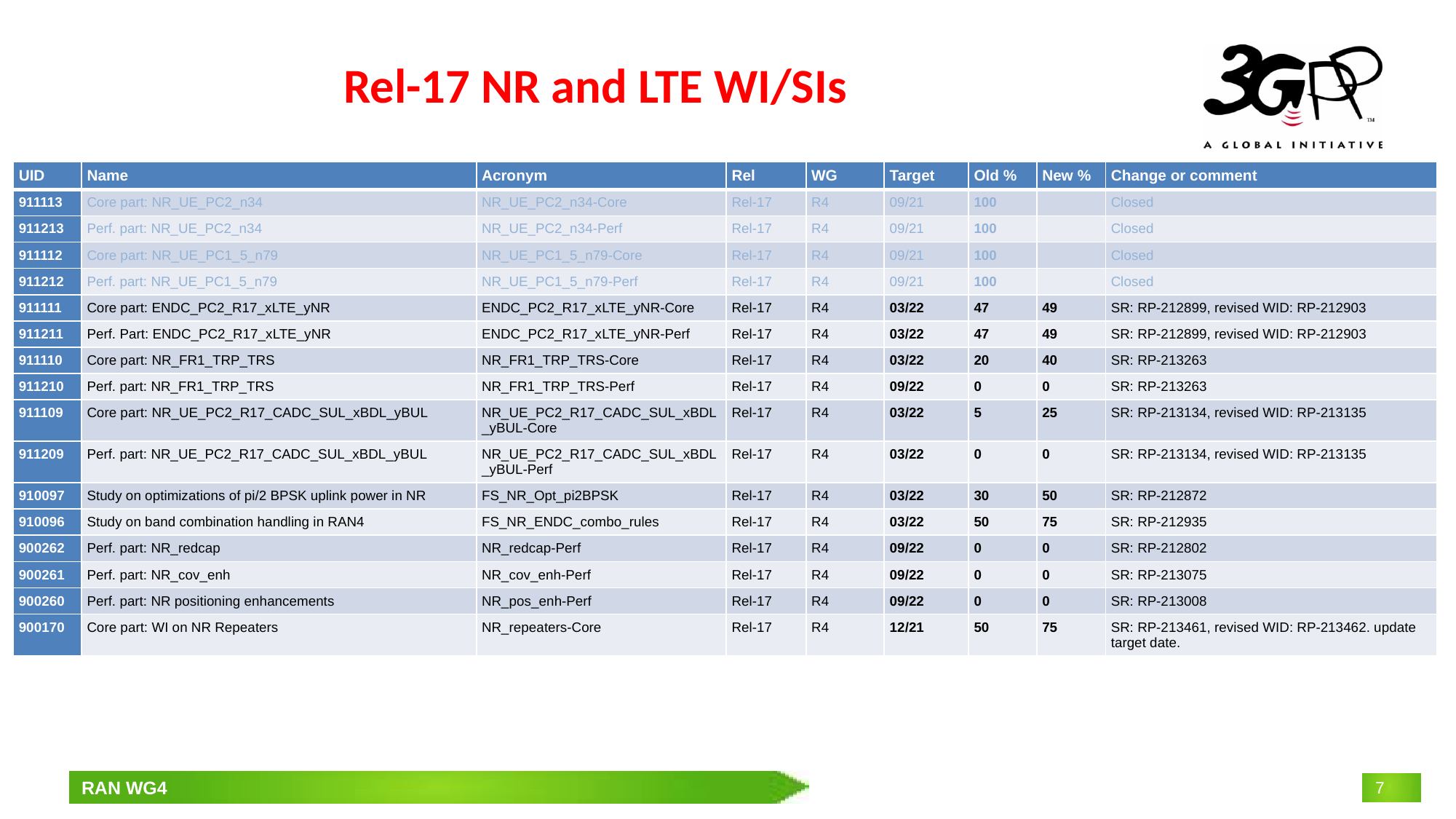

# Rel-17 NR and LTE WI/SIs
| UID | Name | Acronym | Rel | WG | Target | Old % | New % | Change or comment |
| --- | --- | --- | --- | --- | --- | --- | --- | --- |
| 911113 | Core part: NR\_UE\_PC2\_n34 | NR\_UE\_PC2\_n34-Core | Rel-17 | R4 | 09/21 | 100 |  | Closed |
| 911213 | Perf. part: NR\_UE\_PC2\_n34 | NR\_UE\_PC2\_n34-Perf | Rel-17 | R4 | 09/21 | 100 |  | Closed |
| 911112 | Core part: NR\_UE\_PC1\_5\_n79 | NR\_UE\_PC1\_5\_n79-Core | Rel-17 | R4 | 09/21 | 100 |  | Closed |
| 911212 | Perf. part: NR\_UE\_PC1\_5\_n79 | NR\_UE\_PC1\_5\_n79-Perf | Rel-17 | R4 | 09/21 | 100 |  | Closed |
| 911111 | Core part: ENDC\_PC2\_R17\_xLTE\_yNR | ENDC\_PC2\_R17\_xLTE\_yNR-Core | Rel-17 | R4 | 03/22 | 47 | 49 | SR: RP-212899, revised WID: RP-212903 |
| 911211 | Perf. Part: ENDC\_PC2\_R17\_xLTE\_yNR | ENDC\_PC2\_R17\_xLTE\_yNR-Perf | Rel-17 | R4 | 03/22 | 47 | 49 | SR: RP-212899, revised WID: RP-212903 |
| 911110 | Core part: NR\_FR1\_TRP\_TRS | NR\_FR1\_TRP\_TRS-Core | Rel-17 | R4 | 03/22 | 20 | 40 | SR: RP-213263 |
| 911210 | Perf. part: NR\_FR1\_TRP\_TRS | NR\_FR1\_TRP\_TRS-Perf | Rel-17 | R4 | 09/22 | 0 | 0 | SR: RP-213263 |
| 911109 | Core part: NR\_UE\_PC2\_R17\_CADC\_SUL\_xBDL\_yBUL | NR\_UE\_PC2\_R17\_CADC\_SUL\_xBDL\_yBUL-Core | Rel-17 | R4 | 03/22 | 5 | 25 | SR: RP-213134, revised WID: RP-213135 |
| 911209 | Perf. part: NR\_UE\_PC2\_R17\_CADC\_SUL\_xBDL\_yBUL | NR\_UE\_PC2\_R17\_CADC\_SUL\_xBDL\_yBUL-Perf | Rel-17 | R4 | 03/22 | 0 | 0 | SR: RP-213134, revised WID: RP-213135 |
| 910097 | Study on optimizations of pi/2 BPSK uplink power in NR | FS\_NR\_Opt\_pi2BPSK | Rel-17 | R4 | 03/22 | 30 | 50 | SR: RP-212872 |
| 910096 | Study on band combination handling in RAN4 | FS\_NR\_ENDC\_combo\_rules | Rel-17 | R4 | 03/22 | 50 | 75 | SR: RP-212935 |
| 900262 | Perf. part: NR\_redcap | NR\_redcap-Perf | Rel-17 | R4 | 09/22 | 0 | 0 | SR: RP‑212802 |
| 900261 | Perf. part: NR\_cov\_enh | NR\_cov\_enh-Perf | Rel-17 | R4 | 09/22 | 0 | 0 | SR: RP‑213075 |
| 900260 | Perf. part: NR positioning enhancements | NR\_pos\_enh-Perf | Rel-17 | R4 | 09/22 | 0 | 0 | SR: RP‑213008 |
| 900170 | Core part: WI on NR Repeaters | NR\_repeaters-Core | Rel-17 | R4 | 12/21 | 50 | 75 | SR: RP‑213461, revised WID: RP‑213462. update target date. |